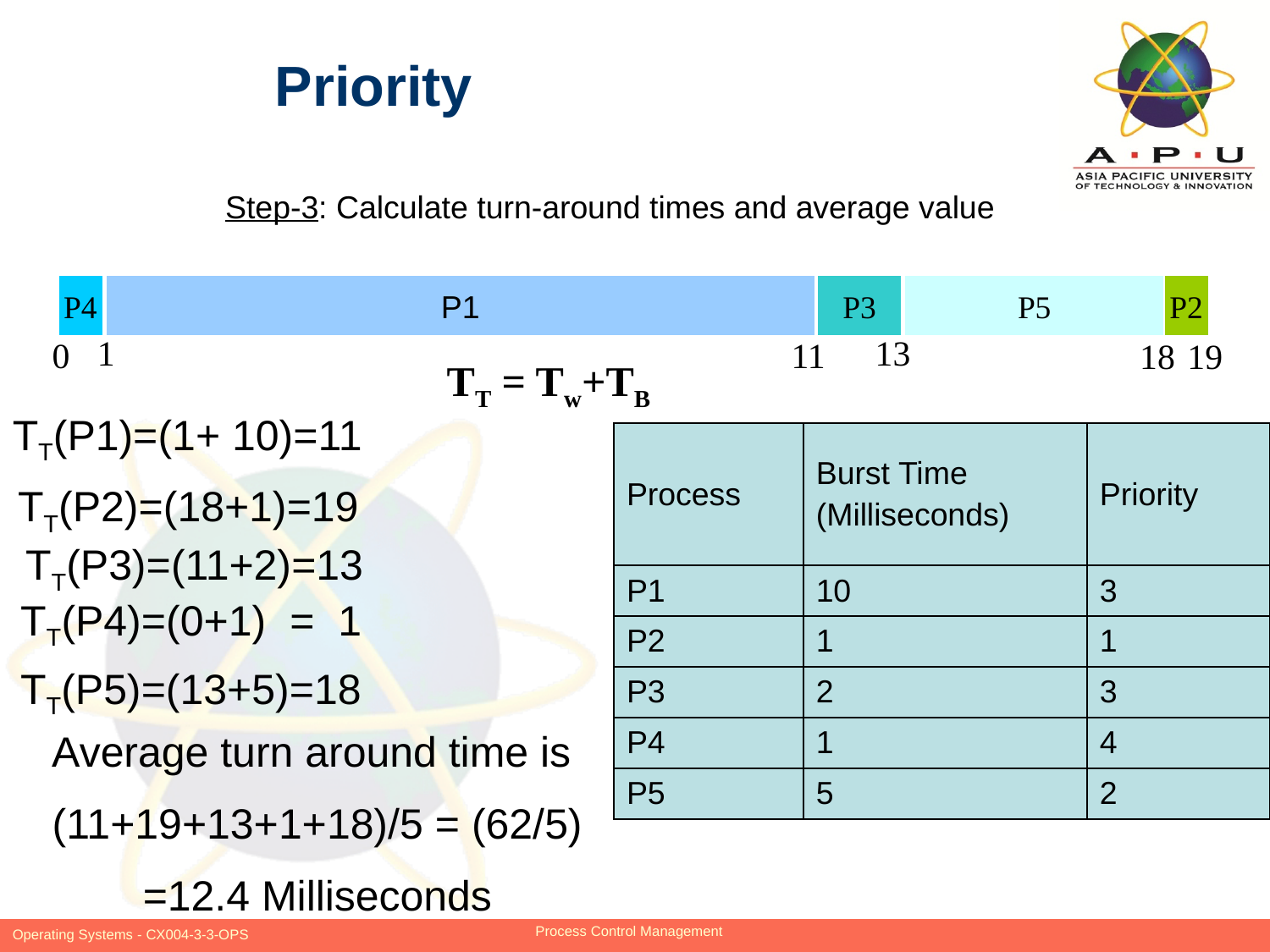

Priority
Step-3: Calculate turn-around times and average value

P4
P1
P3
P5
P2

1
13
0
11
18
19

TT = Tw+TB
TT(P1)=(1+ 10)=11
| Process | Burst Time (Milliseconds) | Priority |
| --- | --- | --- |
| P1 | 10 | 3 |
| P2 | 1 | 1 |
| P3 | 2 | 3 |
| P4 | 1 | 4 |
| P5 | 5 | 2 |
TT(P2)=(18+1)=19

    TT(P3)=(11+2)=13

TT(P4)=(0+1)  =  1
TT(P5)=(13+5)=18
Average turn around time is
(11+19+13+1+18)/5 = (62/5)
=12.4 Milliseconds
Slide 13 of 18